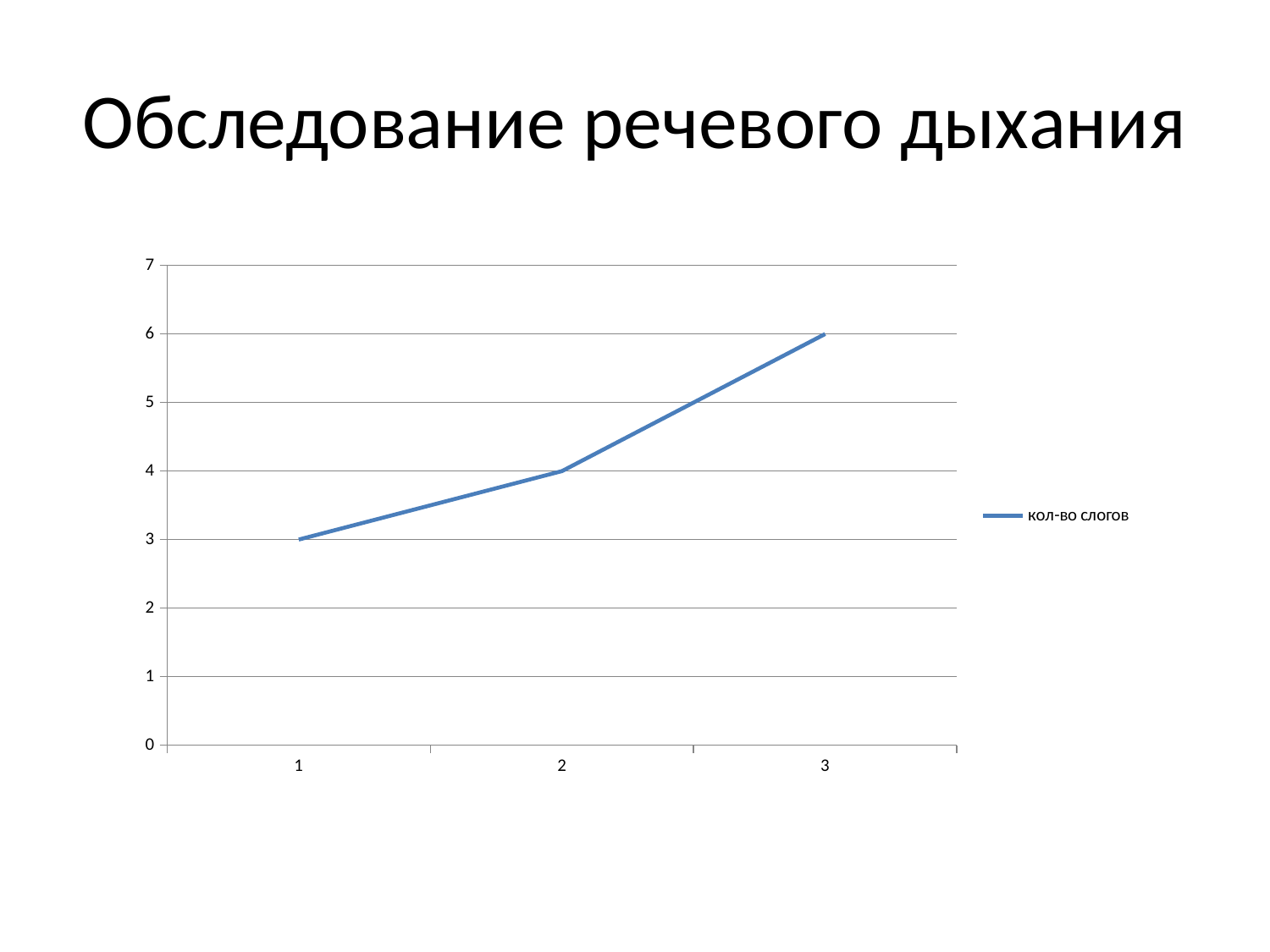

# Обследование речевого дыхания

### Chart

| Category | кол-во слогов |
|---|---|
| 1 | 3.0 |
| 2 | 4.0 |
| 3 | 6.0 |